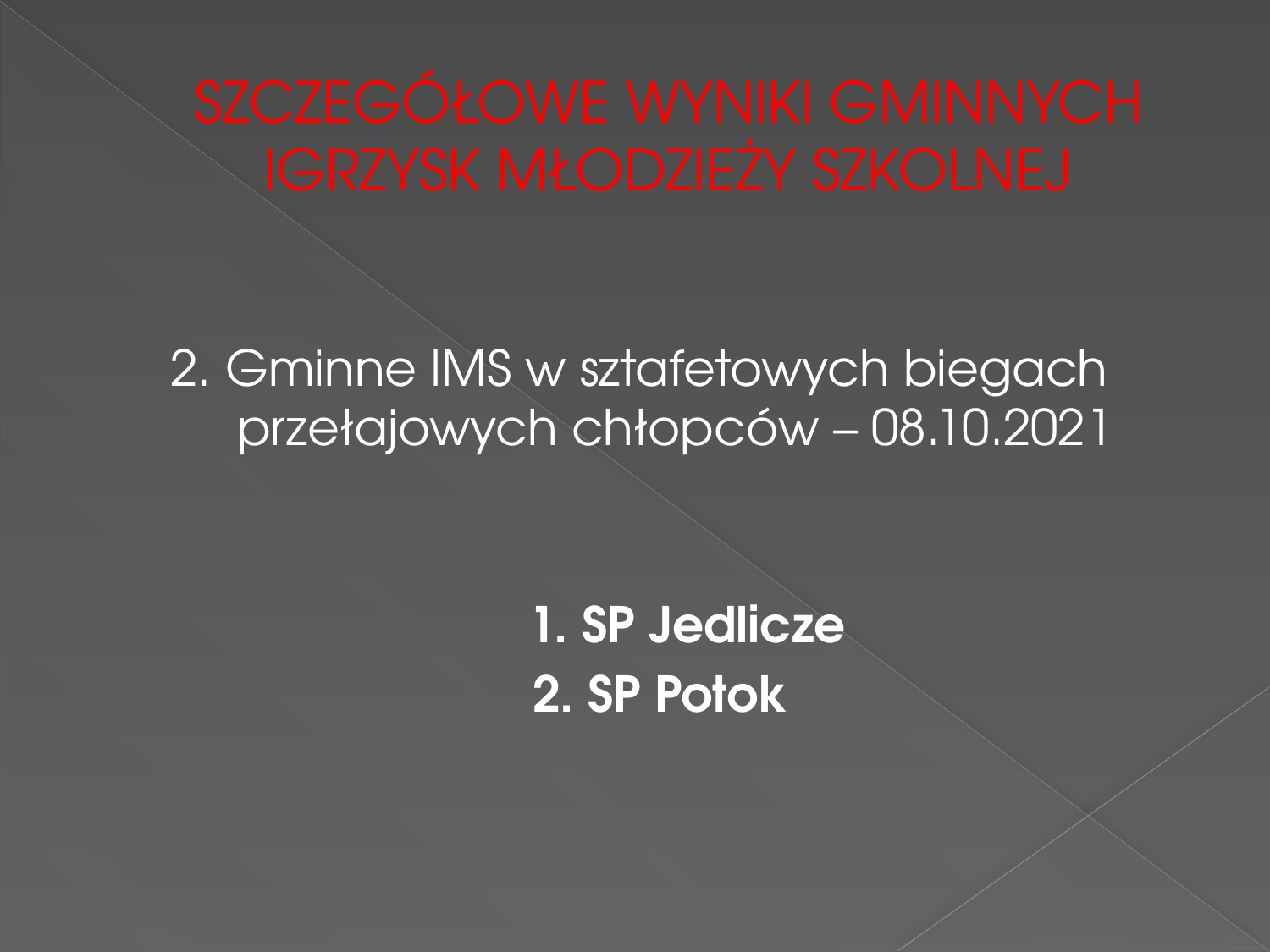

# SZCZEGÓŁOWE WYNIKI GMINNYCH IGRZYSK MŁODZIEŻY SZKOLNEJ

2. Gminne IMS w sztafetowych biegach przełajowych chłopców – 08.10.2021

       1. SP Jedlicze
    2. SP Potok